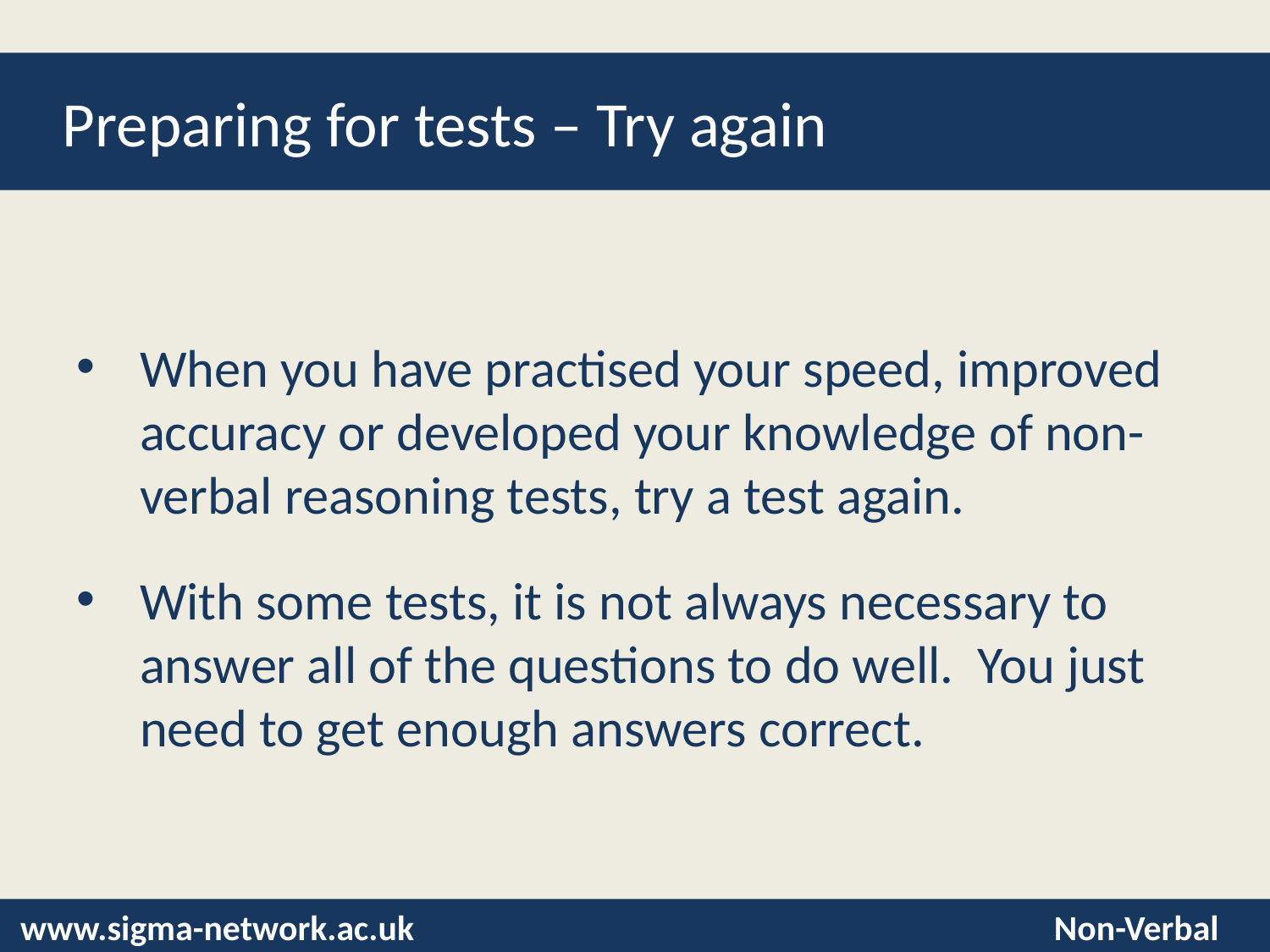

# Preparing for tests – Try again

When you have practised your speed, improved accuracy or developed your knowledge of non-verbal reasoning tests, try a test again.
With some tests, it is not always necessary to answer all of the questions to do well.  You just need to get enough answers correct.